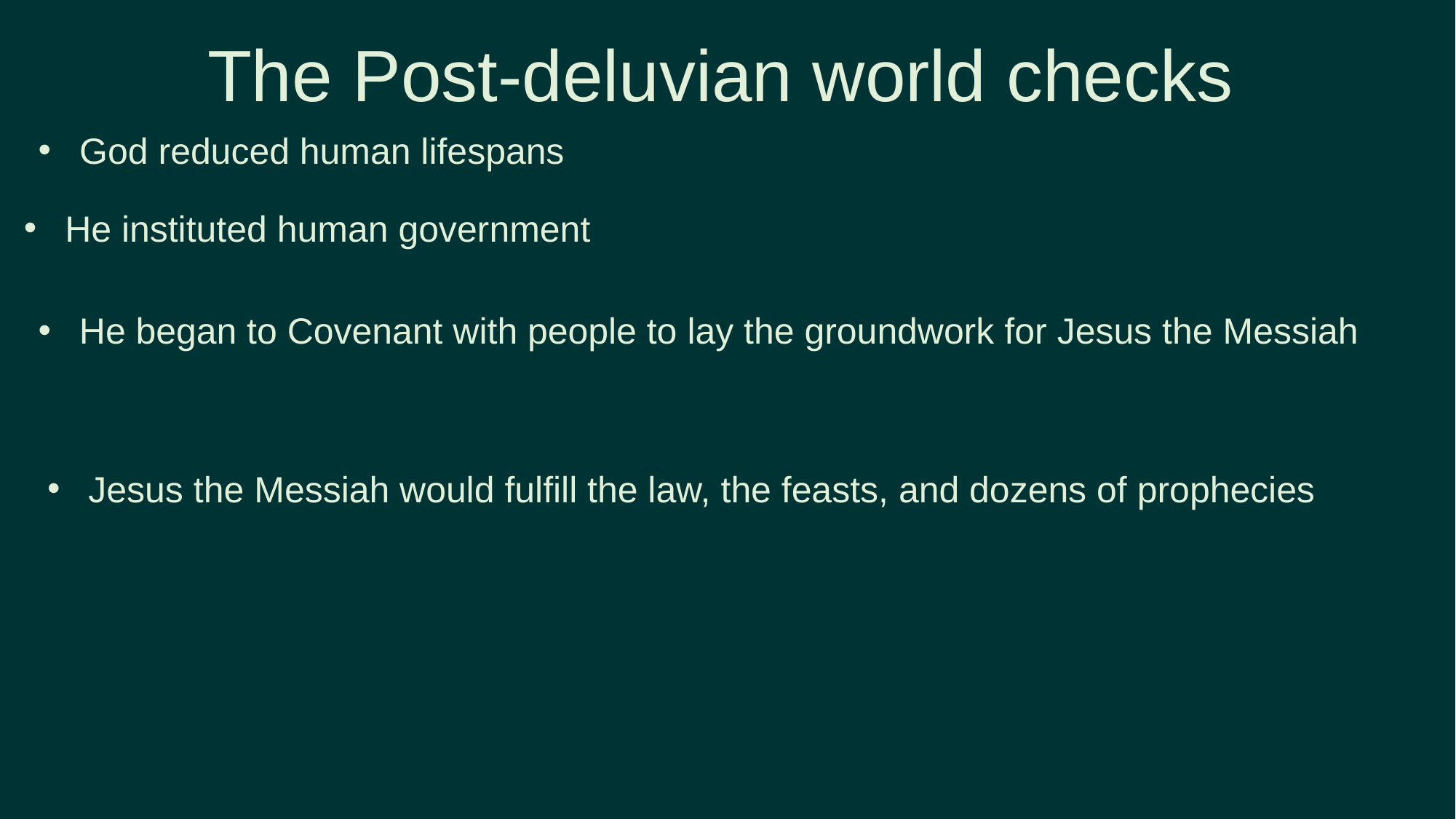

# The Post-deluvian world checks
God reduced human lifespans
He instituted human government
He began to Covenant with people to lay the groundwork for Jesus the Messiah

Jesus the Messiah would fulfill the law, the feasts, and dozens of prophecies